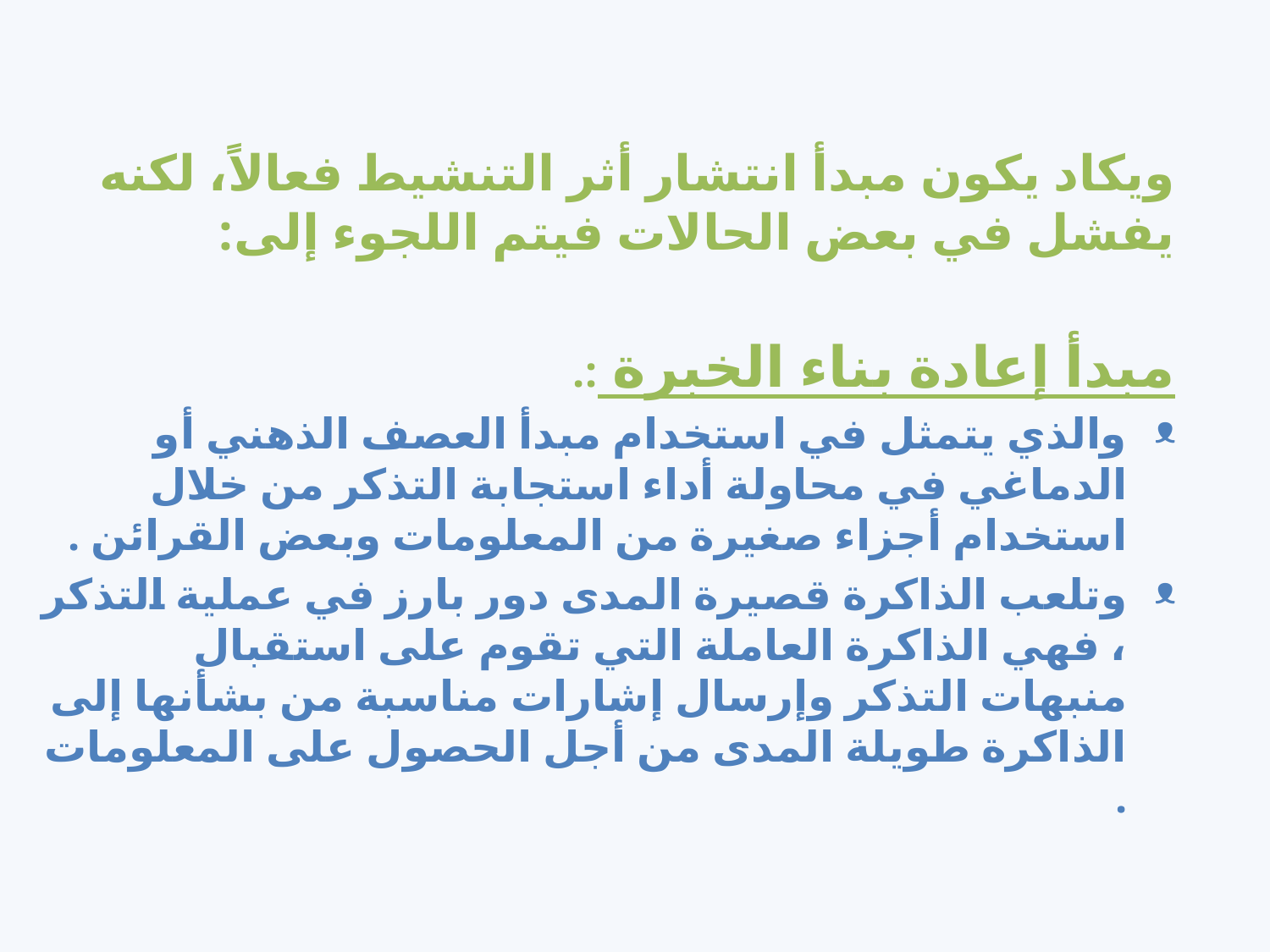

ويكاد يكون مبدأ انتشار أثر التنشيط فعالاً، لكنه يفشل في بعض الحالات فيتم اللجوء إلى:

مبدأ إعادة بناء الخبرة :.
والذي يتمثل في استخدام مبدأ العصف الذهني أو الدماغي في محاولة أداء استجابة التذكر من خلال استخدام أجزاء صغيرة من المعلومات وبعض القرائن .
وتلعب الذاكرة قصيرة المدى دور بارز في عملية التذكر ، فهي الذاكرة العاملة التي تقوم على استقبال منبهات التذكر وإرسال إشارات مناسبة من بشأنها إلى الذاكرة طويلة المدى من أجل الحصول على المعلومات .